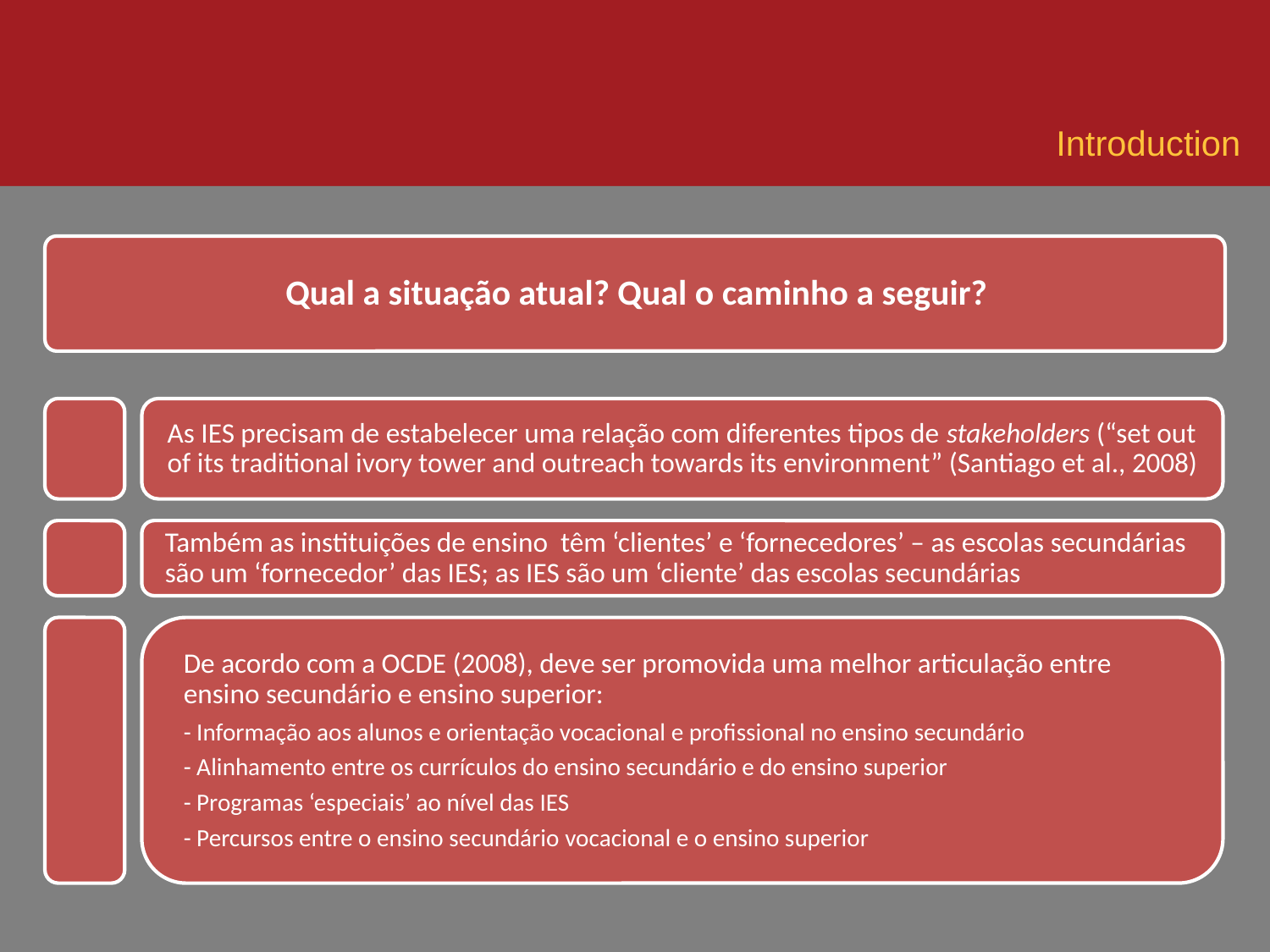

Introduction
Qual a situação atual? Qual o caminho a seguir?
As IES precisam de estabelecer uma relação com diferentes tipos de stakeholders (“set out of its traditional ivory tower and outreach towards its environment” (Santiago et al., 2008)
Também as instituições de ensino  têm ‘clientes’ e ‘fornecedores’ – as escolas secundárias são um ‘fornecedor’ das IES; as IES são um ‘cliente’ das escolas secundárias
De acordo com a OCDE (2008), deve ser promovida uma melhor articulação entre ensino secundário e ensino superior:
- Informação aos alunos e orientação vocacional e profissional no ensino secundário
- Alinhamento entre os currículos do ensino secundário e do ensino superior
- Programas ‘especiais’ ao nível das IES
- Percursos entre o ensino secundário vocacional e o ensino superior